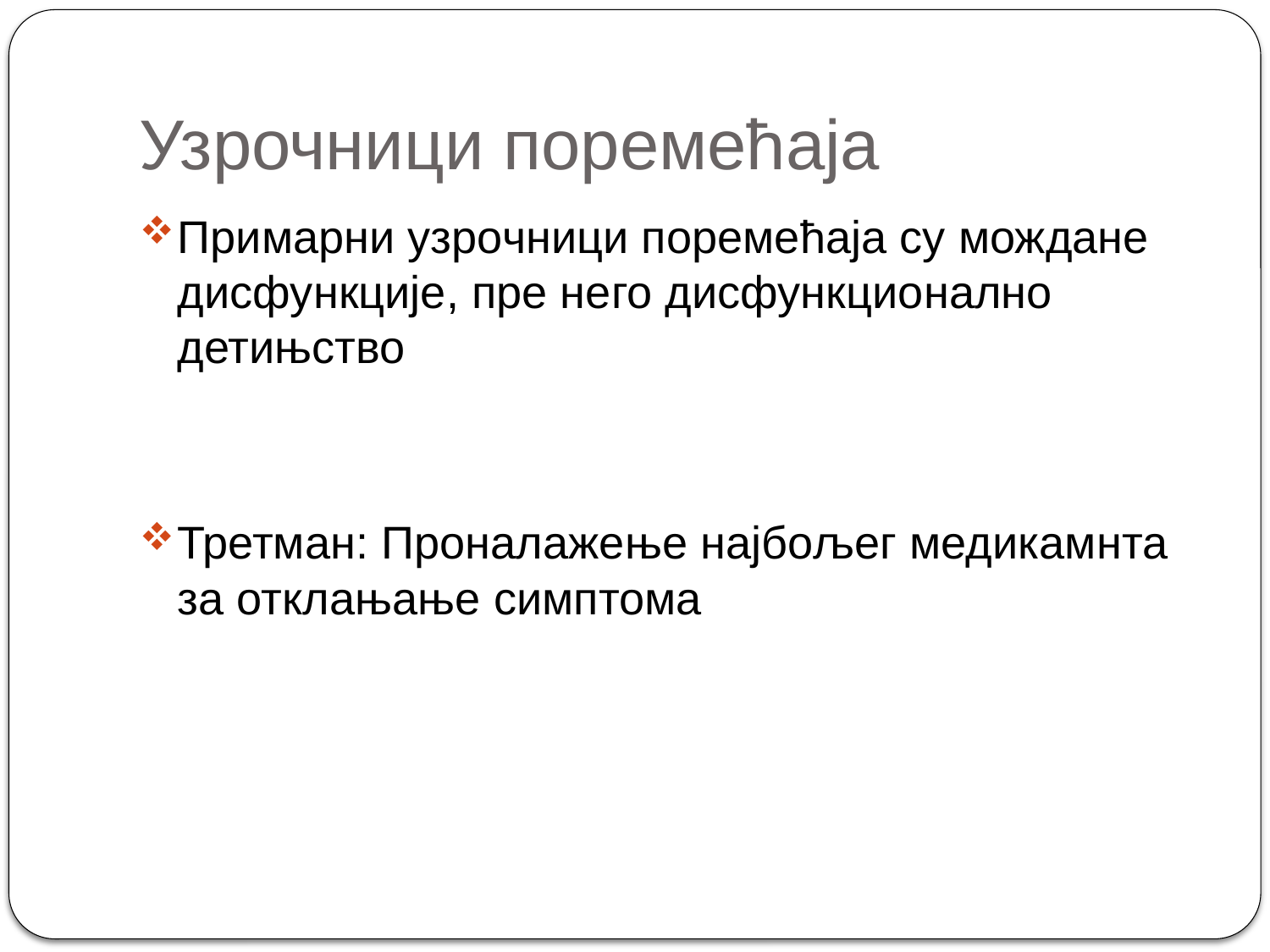

# Узрочници поремећаја
Примарни узрочници поремећаја су мождане дисфункције, пре него дисфункционално детињство

Третман: Проналажење најбољег медикамнта за отклањање симптома